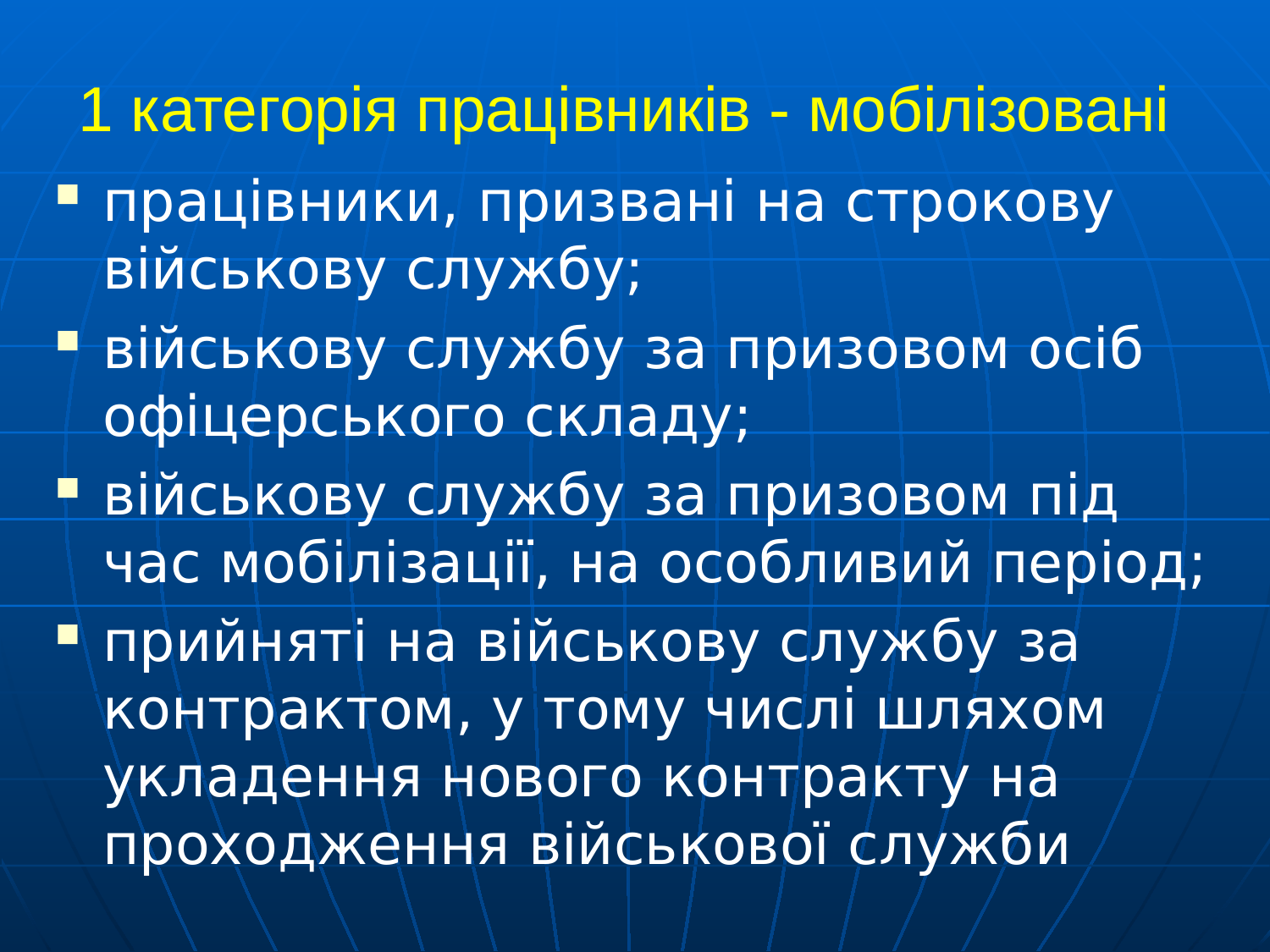

# 1 категорія працівників - мобілізовані
працівники, призвані на строкову військову службу;
військову службу за призовом осіб офіцерського складу;
військову службу за призовом під час мобілізації, на особливий період;
прийняті на військову службу за контрактом, у тому числі шляхом укладення нового контракту на проходження військової служби